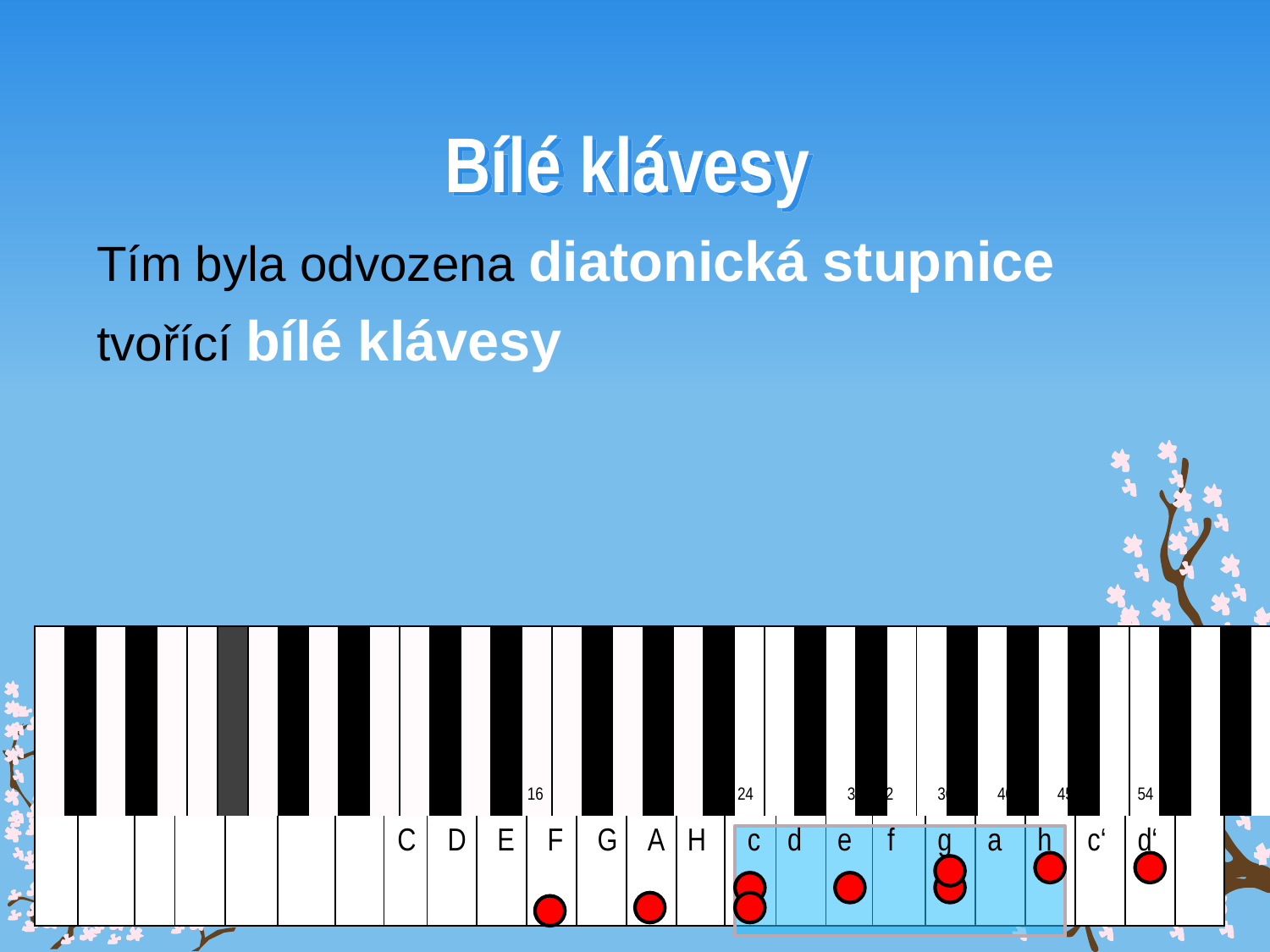

# Bílé klávesy
Tím byla odvozena diatonická stupnice
tvořící bílé klávesy
|  |  |  |  |  |  |  |  |  |  |  |  |  |  |  |  |  |  |  |  |  |  |  |  |  |  |  |  |  |  |  |  |  |  |  |  |  |  |  |  |  |
| --- | --- | --- | --- | --- | --- | --- | --- | --- | --- | --- | --- | --- | --- | --- | --- | --- | --- | --- | --- | --- | --- | --- | --- | --- | --- | --- | --- | --- | --- | --- | --- | --- | --- | --- | --- | --- | --- | --- | --- | --- |
16
20
24
27
30
32
36
40
45
54
|  |  |  |  |  |  |  |  |  |  |  |  |  |  |  |  |  |  |  |  |  |  |  |  |
| --- | --- | --- | --- | --- | --- | --- | --- | --- | --- | --- | --- | --- | --- | --- | --- | --- | --- | --- | --- | --- | --- | --- | --- |
C
D
E
F
G
A
H
c
d
e
f
g
a
h
c‘
d‘